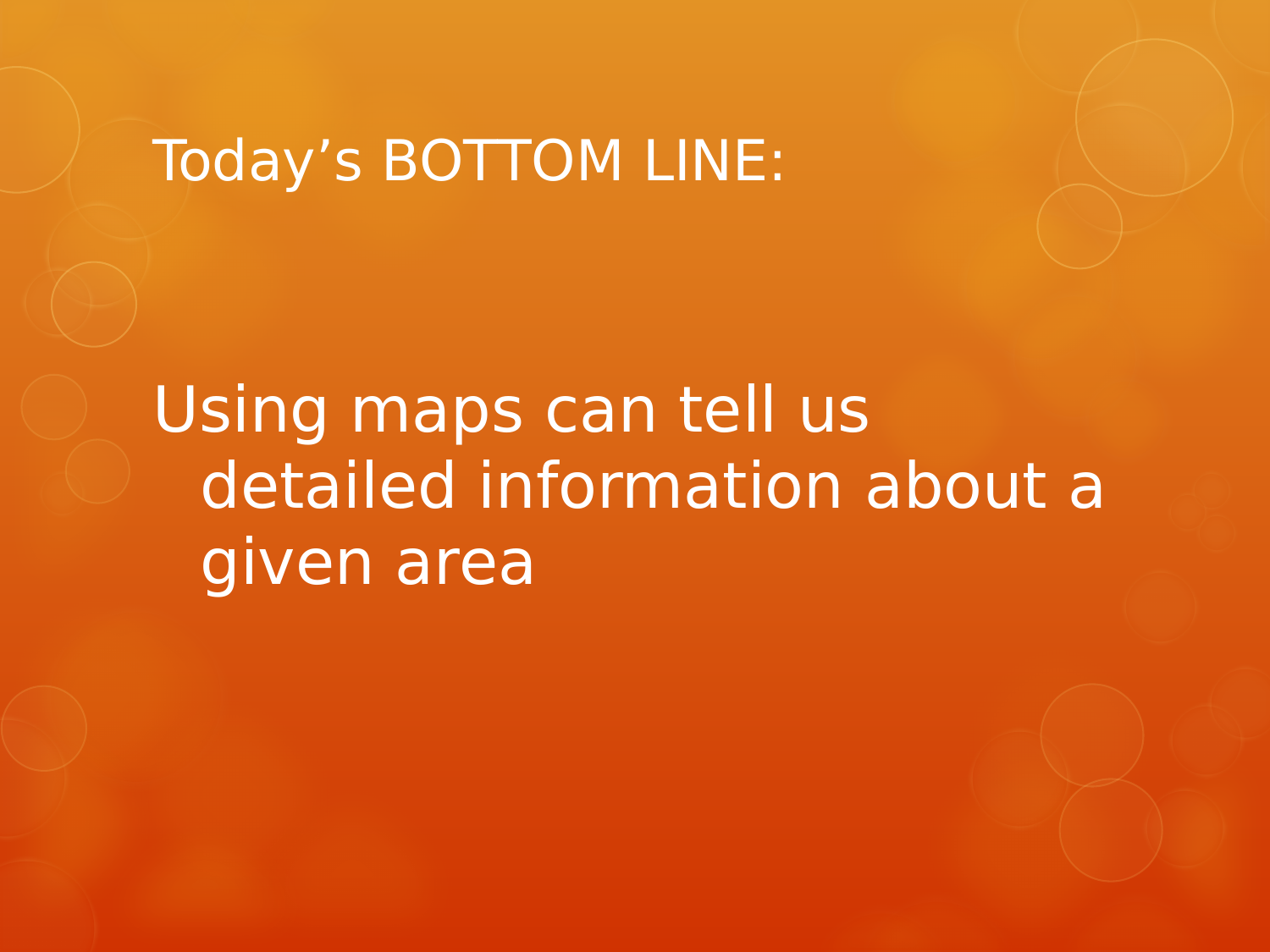

# Today’s BOTTOM LINE:
Using maps can tell us detailed information about a given area